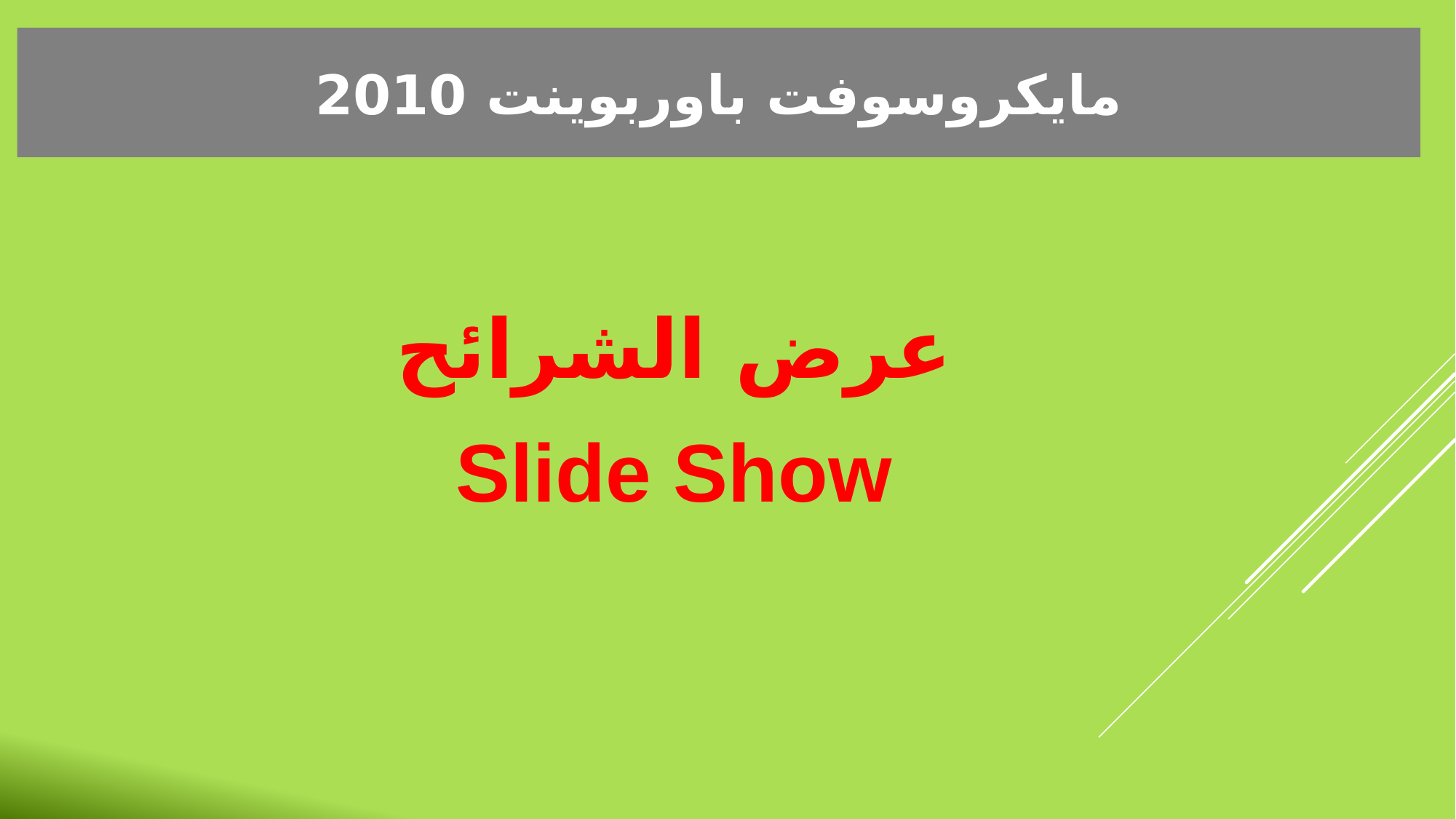

مايكروسوفت باوربوينت 2010
عرض الشرائح
Slide Show